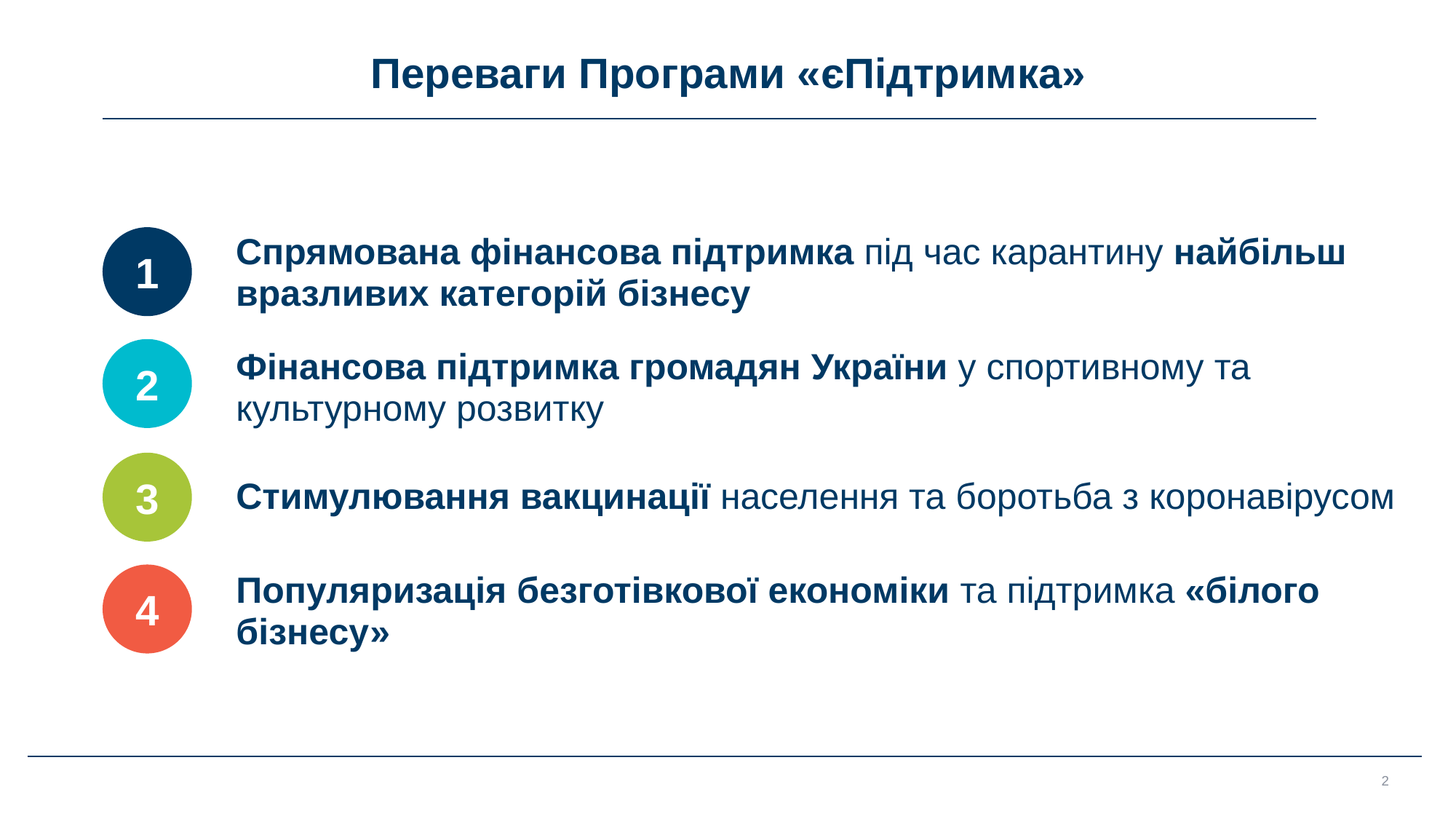

# Переваги Програми «єПідтримка»
Спрямована фінансова підтримка під час карантину найбільш вразливих категорій бізнесу
1
2
Фінансова підтримка громадян України у спортивному та культурному розвитку
3
Стимулювання вакцинації населення та боротьба з коронавірусом
4
Популяризація безготівкової економіки та підтримка «білого бізнесу»
2